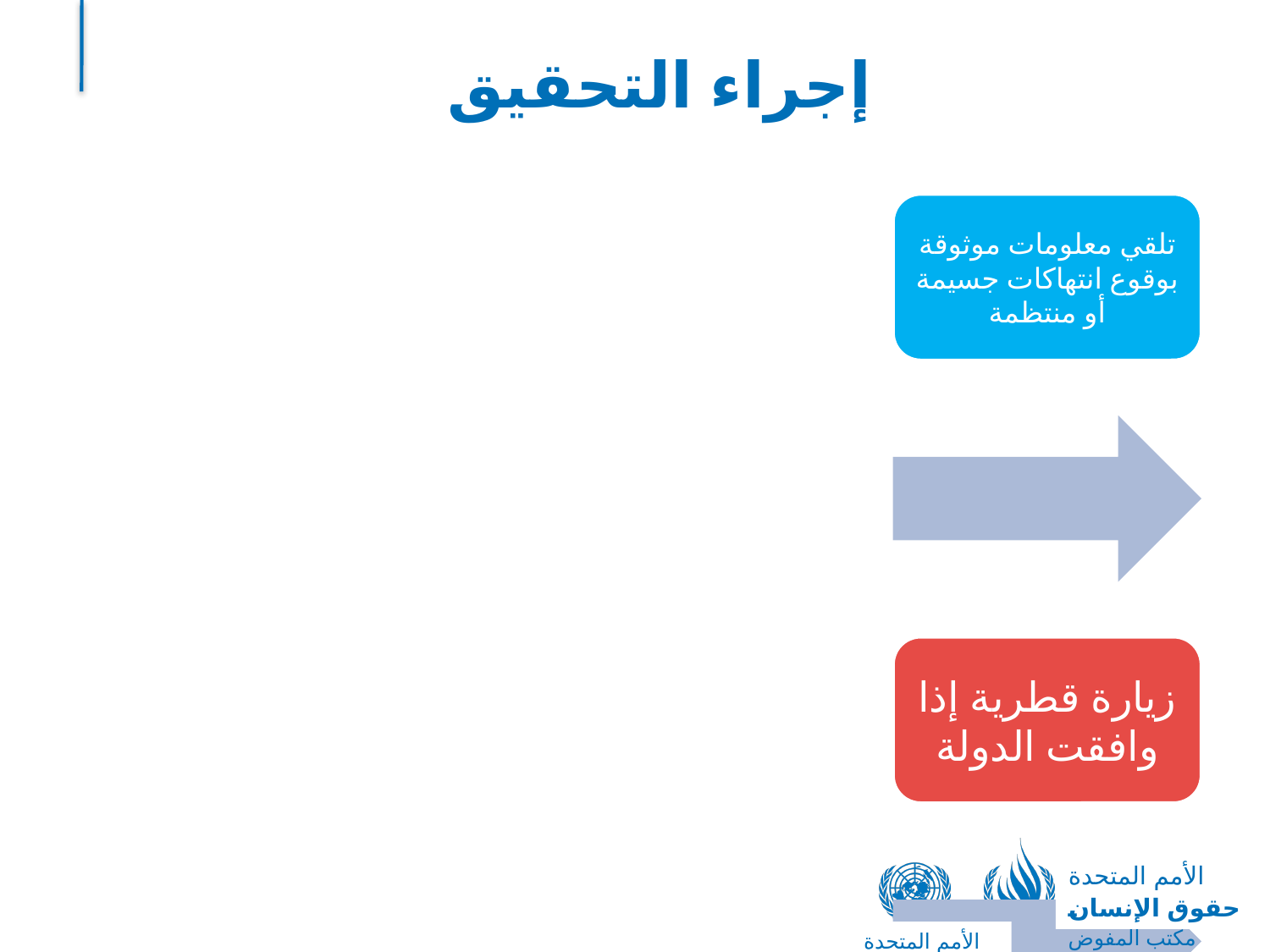

# إجراء التحقيق

تلقي معلومات موثوقة بوقوع انتهاكات جسيمة أو منتظمة
زيارة قطرية إذا وافقت الدولة
الأمم المتحدة
حقوق الإنسان
مكتب المفوض السامي
الأمم المتحدة